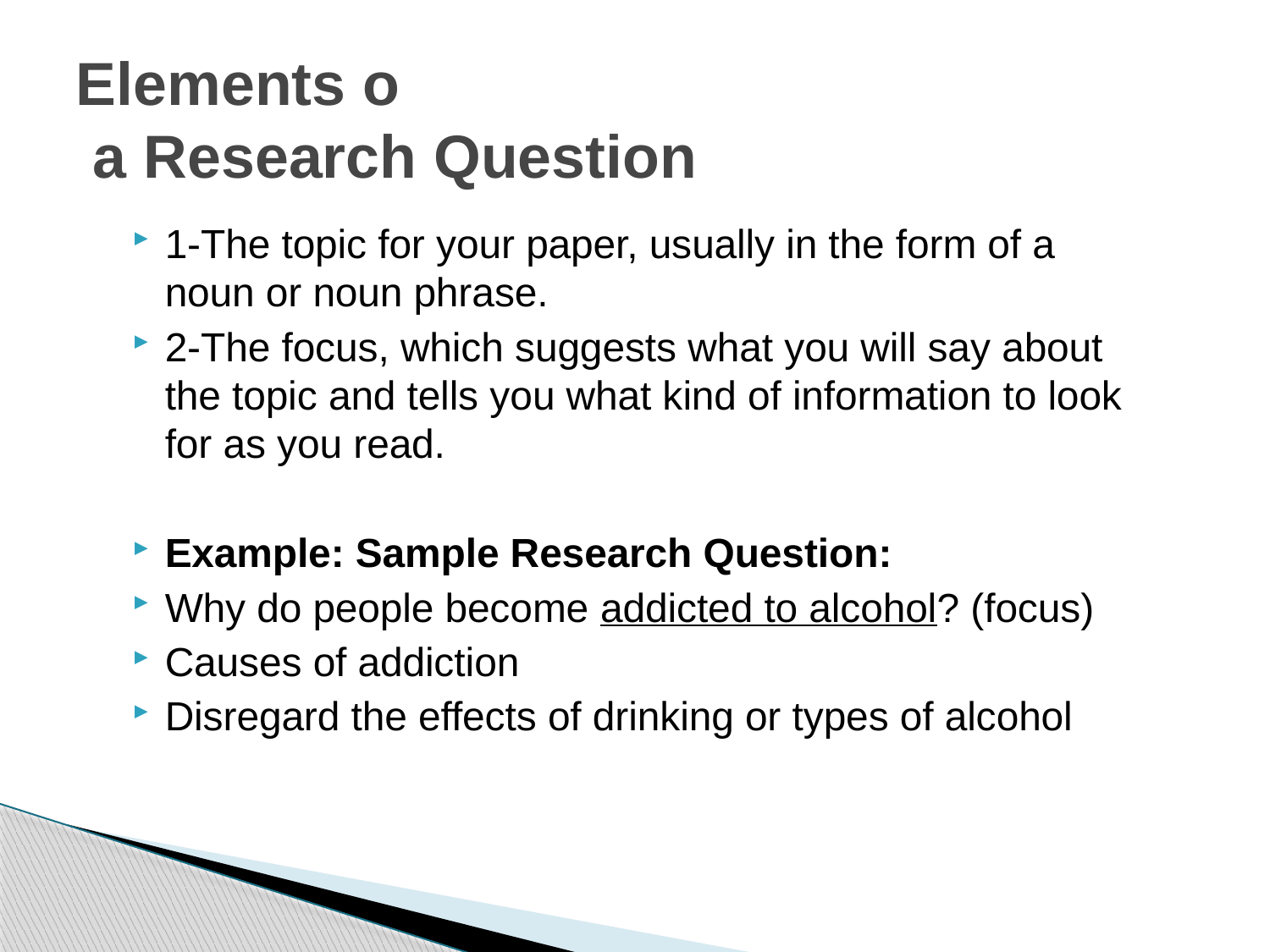

# Elements o a Research Question
1-The topic for your paper, usually in the form of a noun or noun phrase.
2-The focus, which suggests what you will say about the topic and tells you what kind of information to look for as you read.

Example: Sample Research Question:
Why do people become addicted to alcohol? (focus)
Causes of addiction
Disregard the effects of drinking or types of alcohol